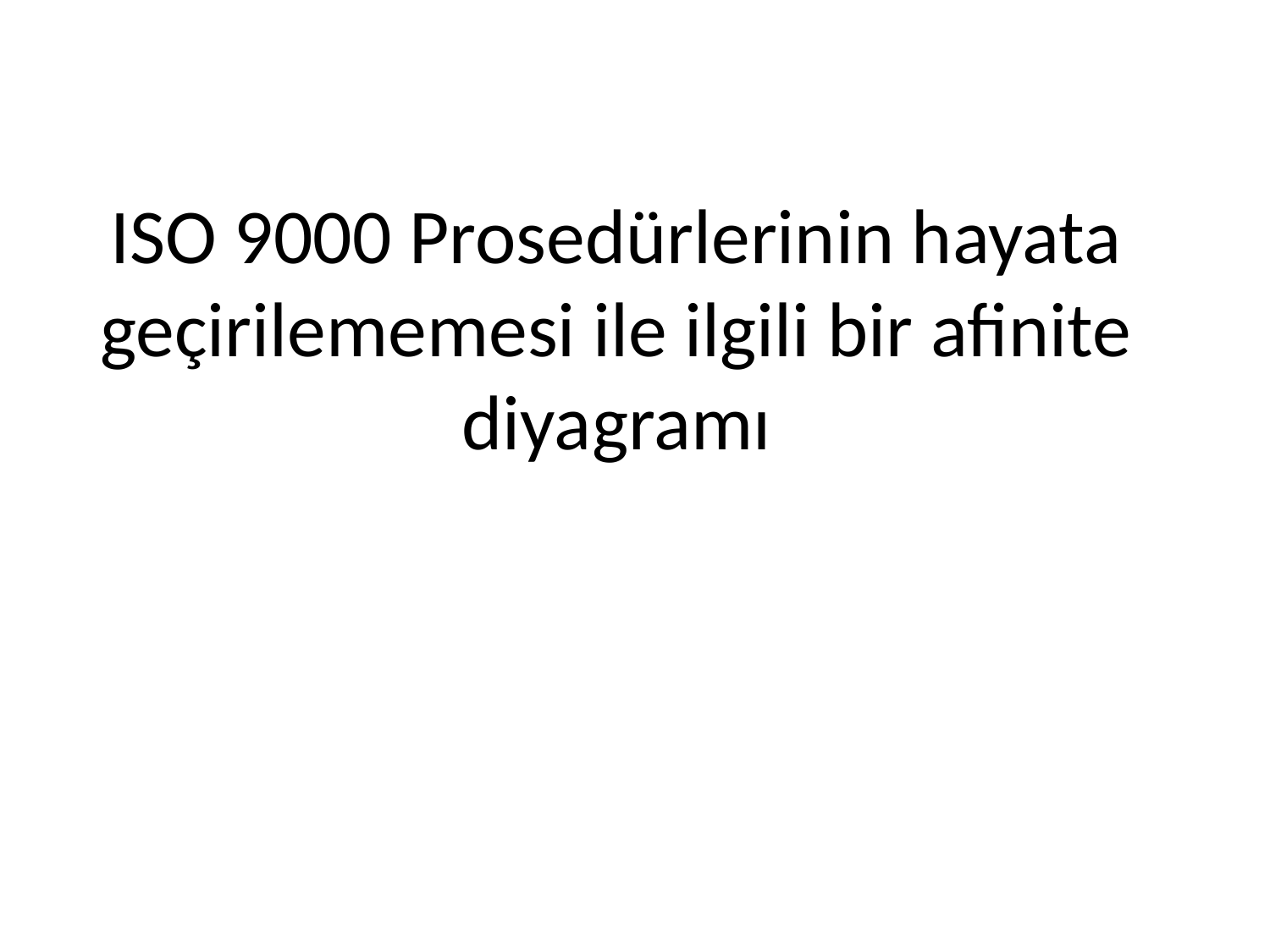

# ISO 9000 Prosedürlerinin hayata geçirilememesi ile ilgili bir afinite diyagramı